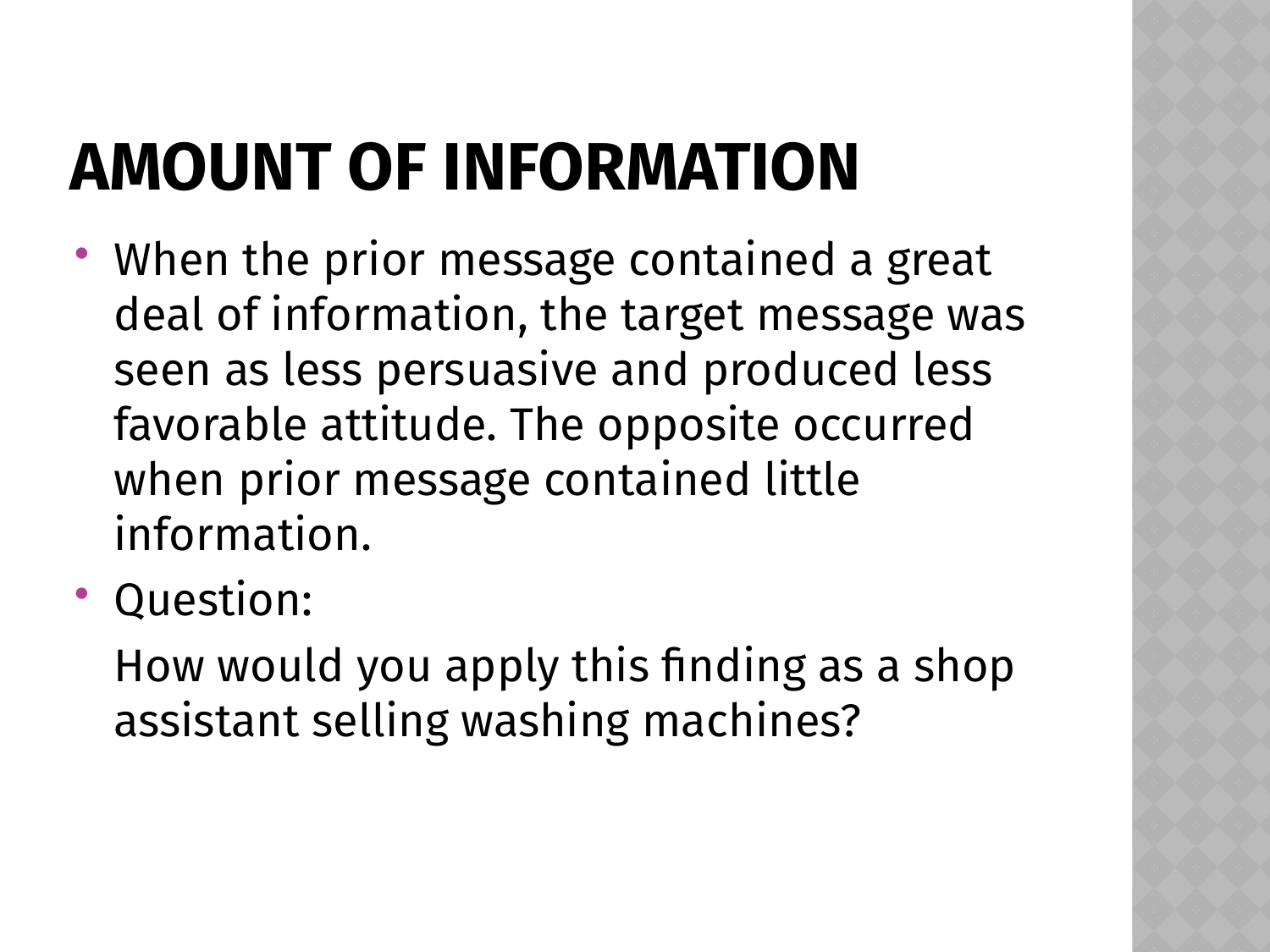

# Amount of information
When the prior message contained a great deal of information, the target message was seen as less persuasive and produced less favorable attitude. The opposite occurred when prior message contained little information.
Question:
	How would you apply this finding as a shop assistant selling washing machines?